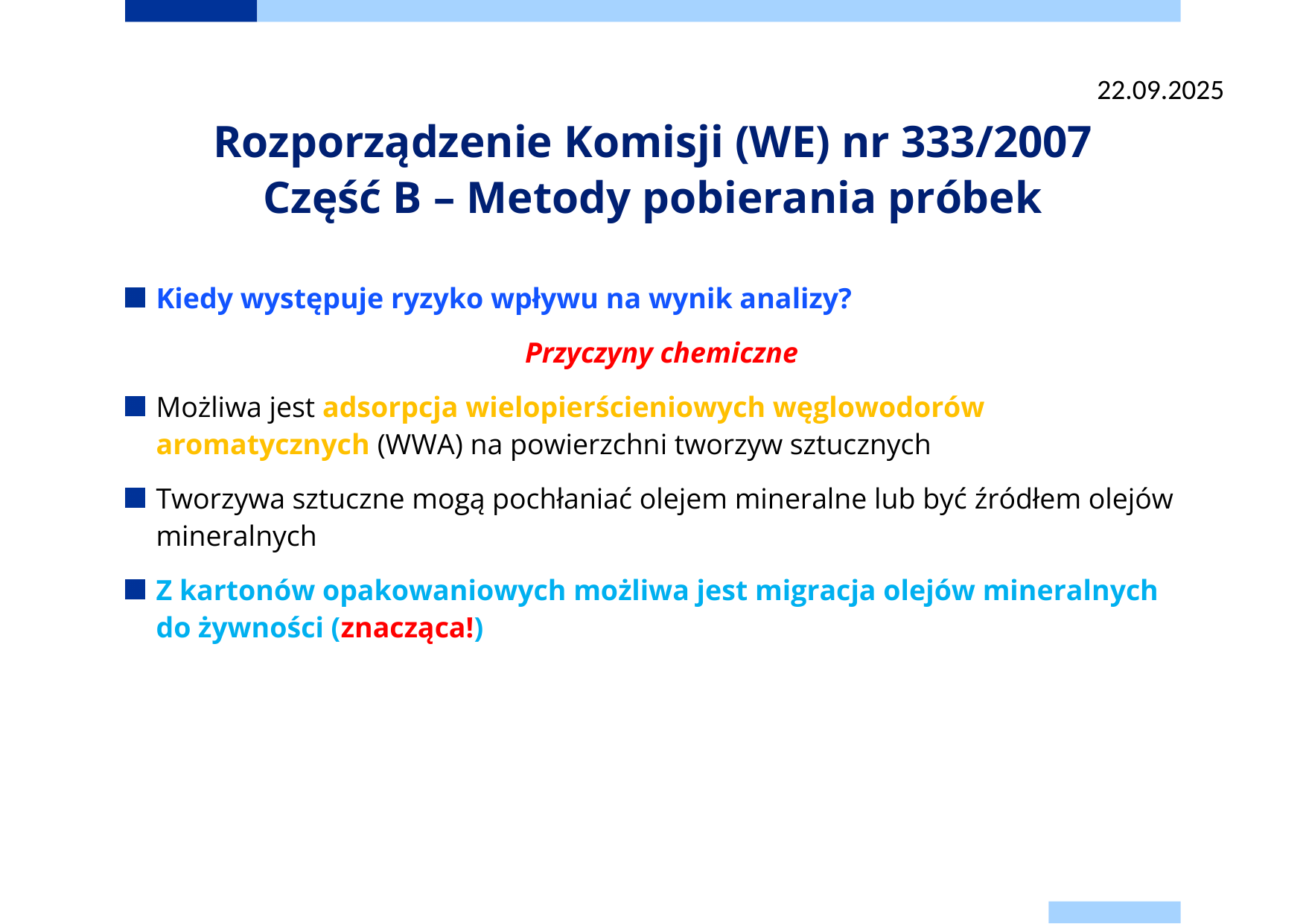

22.09.2025
# Rozporządzenie Komisji (WE) nr 333/2007 Część B – Metody pobierania próbek
Kiedy występuje ryzyko wpływu na wynik analizy?
Przyczyny chemiczne
Możliwa jest adsorpcja wielopierścieniowych węglowodorów aromatycznych (WWA) na powierzchni tworzyw sztucznych
Tworzywa sztuczne mogą pochłaniać olejem mineralne lub być źródłem olejów mineralnych
Z kartonów opakowaniowych możliwa jest migracja olejów mineralnych do żywności (znacząca!)